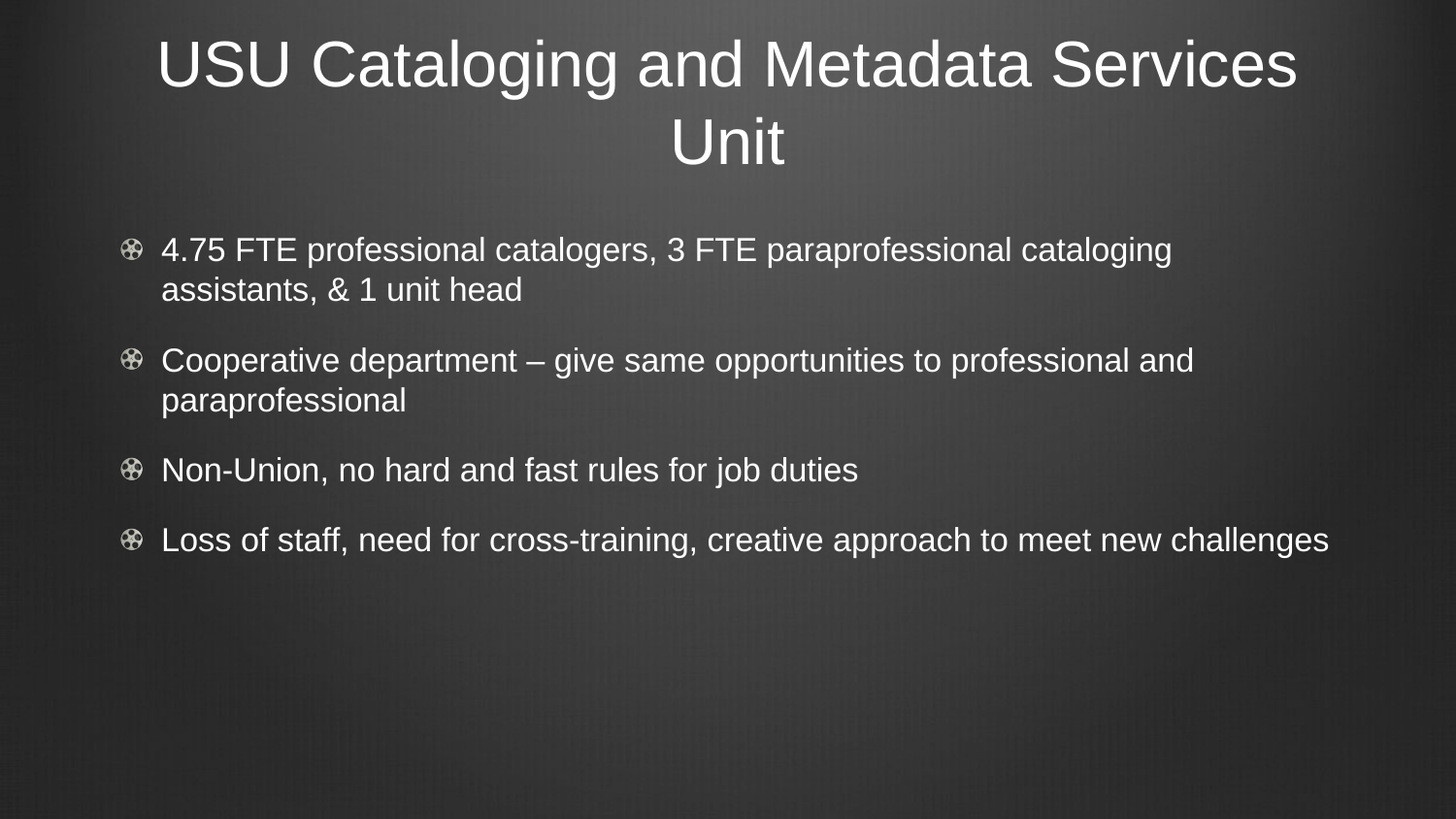

# USU Cataloging and Metadata Services Unit
4.75 FTE professional catalogers, 3 FTE paraprofessional cataloging assistants, & 1 unit head
Cooperative department – give same opportunities to professional and paraprofessional
Non-Union, no hard and fast rules for job duties
Loss of staff, need for cross-training, creative approach to meet new challenges